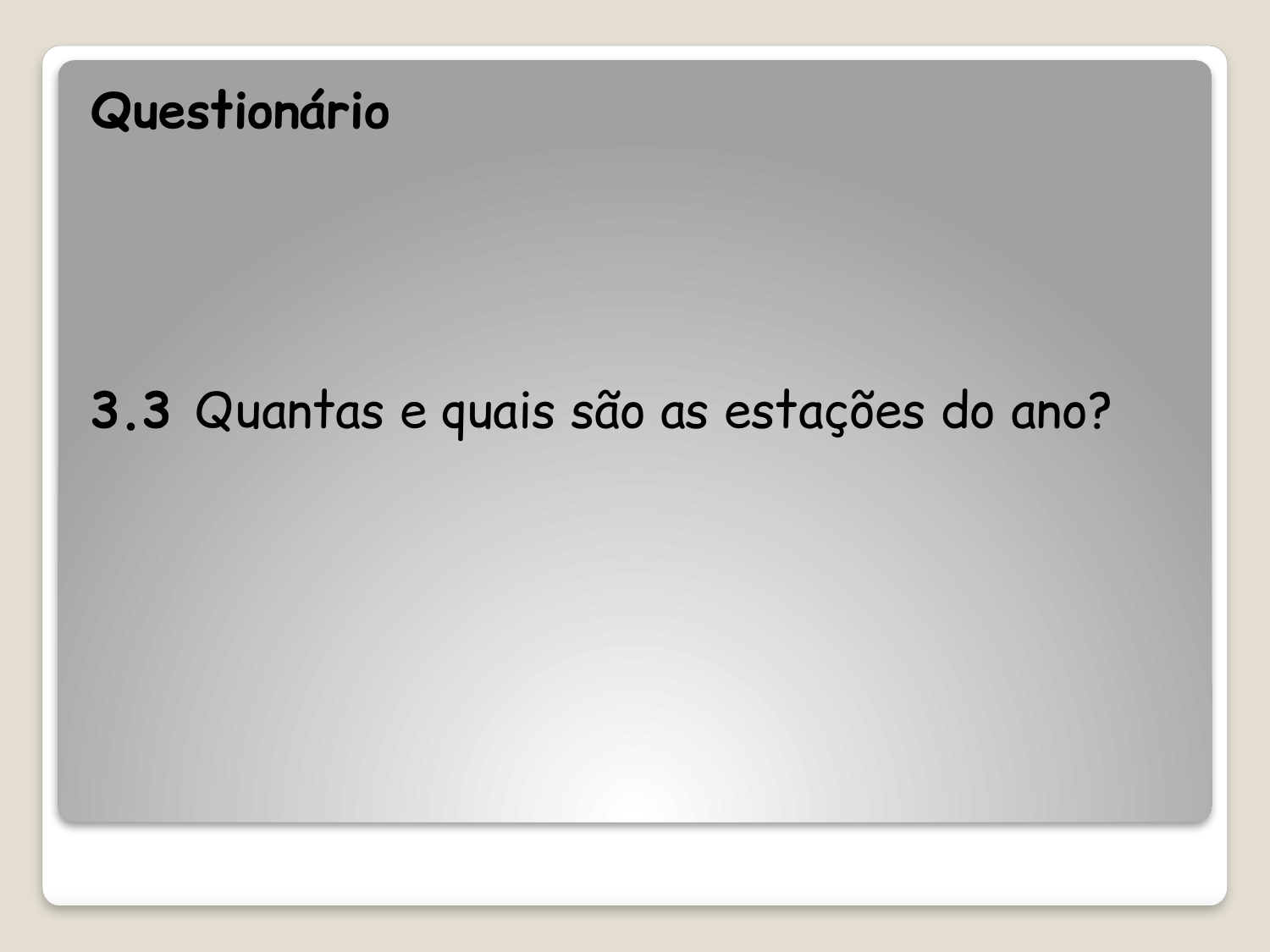

Questionário
3.3 Quantas e quais são as estações do ano?